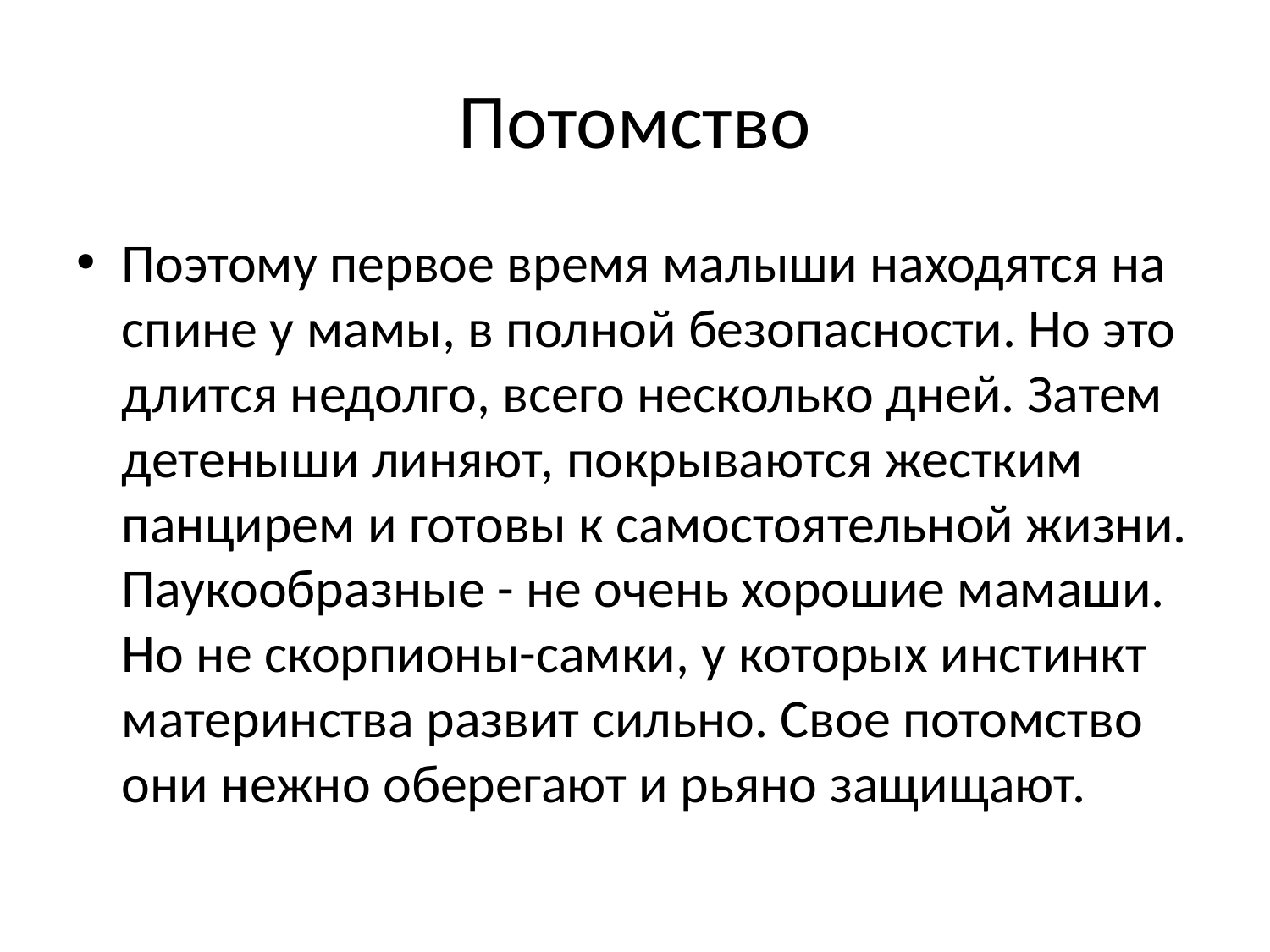

# Потомство
Поэтому первое время малыши находятся на спине у мамы, в полной безопасности. Но это длится недолго, всего несколько дней. Затем детеныши линяют, покрываются жестким панцирем и готовы к самостоятельной жизни. Паукообразные - не очень хорошие мамаши. Но не скорпионы-самки, у которых инстинкт материнства развит сильно. Свое потомство они нежно оберегают и рьяно защищают.